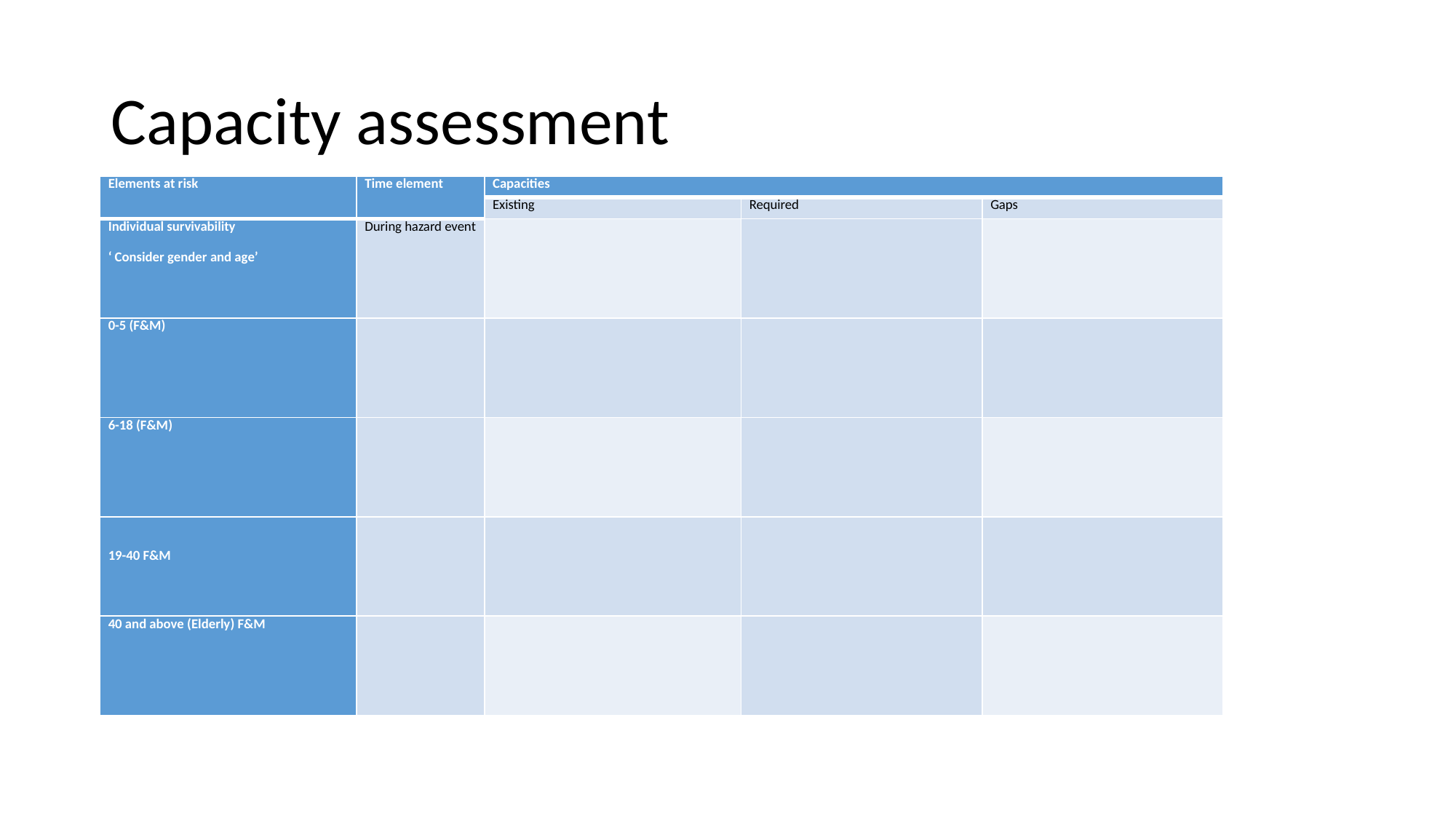

# Capacity assessment
| Elements at risk | Time element | Capacities |  |  |
| --- | --- | --- | --- | --- |
|  |  | Existing | Required | Gaps |
| Individual survivability ‘ Consider gender and age’ | During hazard event |  |  |  |
| 0-5 (F&M) |  |  |  |  |
| 6-18 (F&M) |  |  |  |  |
| 19-40 F&M |  |  |  |  |
| 40 and above (Elderly) F&M |  |  |  |  |